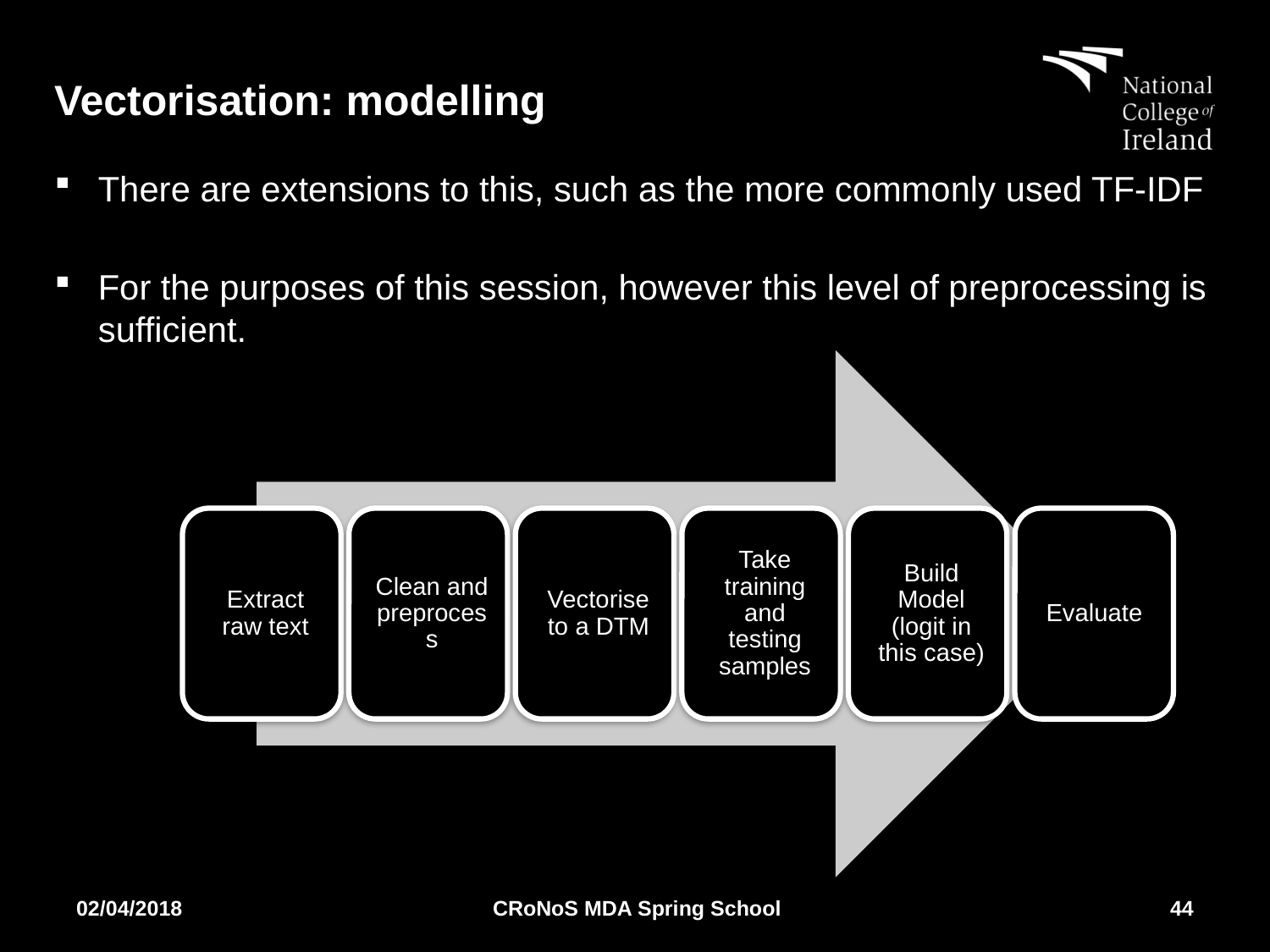

# Vectorisation: modelling
There are extensions to this, such as the more commonly used TF-IDF

For the purposes of this session, however this level of preprocessing is sufficient.

Extract raw text
Clean and preprocess
Vectorise to a DTM
Take training and testing samples
Build Model (logit in this case)
Evaluate
02/04/2018
CRoNoS MDA Spring School
44